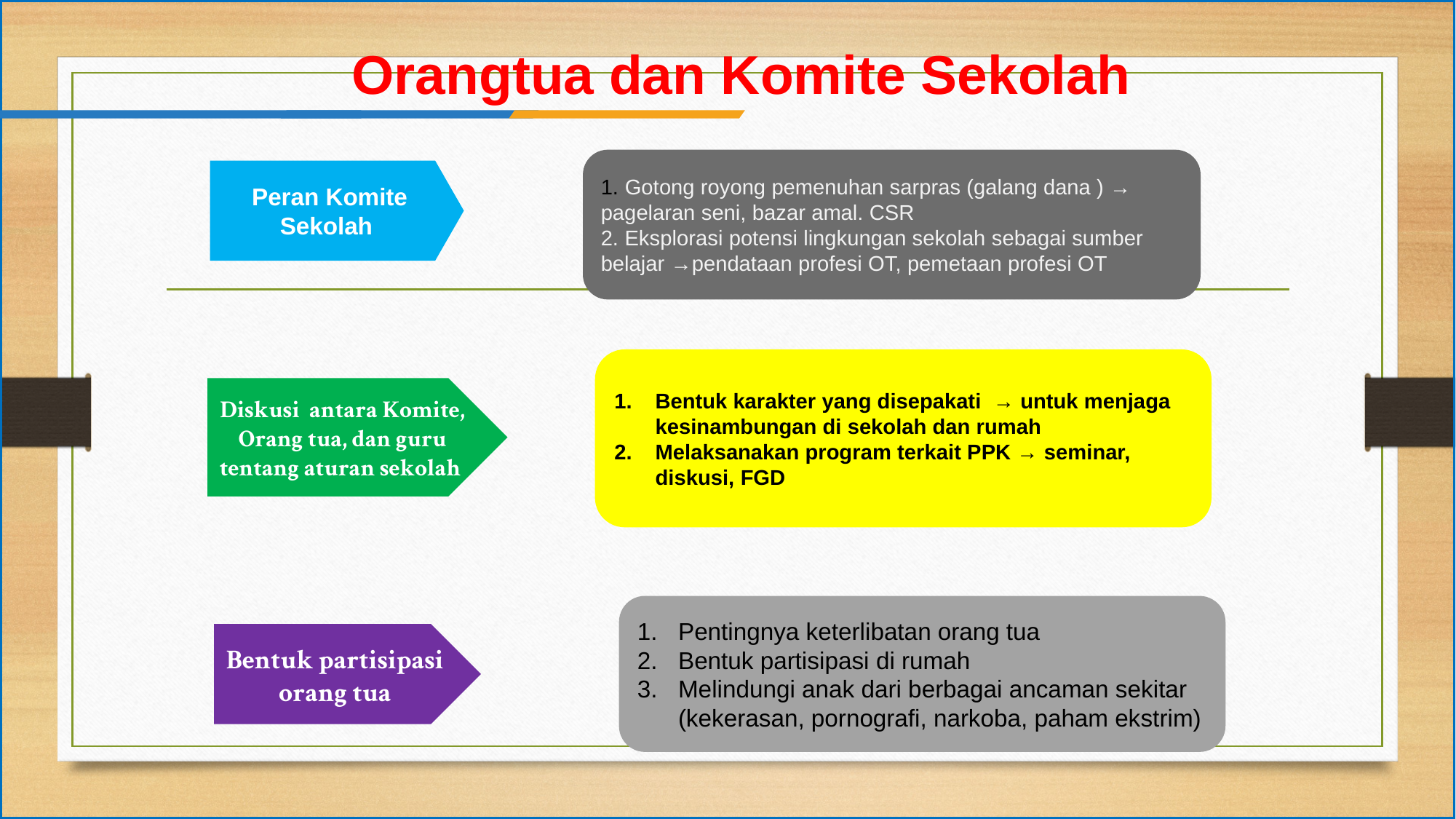

# Orangtua dan Komite Sekolah

1. Gotong royong pemenuhan sarpras (galang dana ) →
pagelaran seni, bazar amal. CSR
2. Eksplorasi potensi lingkungan sekolah sebagai sumber belajar →pendataan profesi OT, pemetaan profesi OT
Peran Komite Sekolah
Bentuk karakter yang disepakati  → untuk menjaga kesinambungan di sekolah dan rumah
Melaksanakan program terkait PPK → seminar, diskusi, FGD
Diskusi  antara Komite, Orang tua, dan guru tentang aturan sekolah
Pentingnya keterlibatan orang tua
Bentuk partisipasi di rumah
Melindungi anak dari berbagai ancaman sekitar (kekerasan, pornografi, narkoba, paham ekstrim)
Bentuk partisipasi orang tua